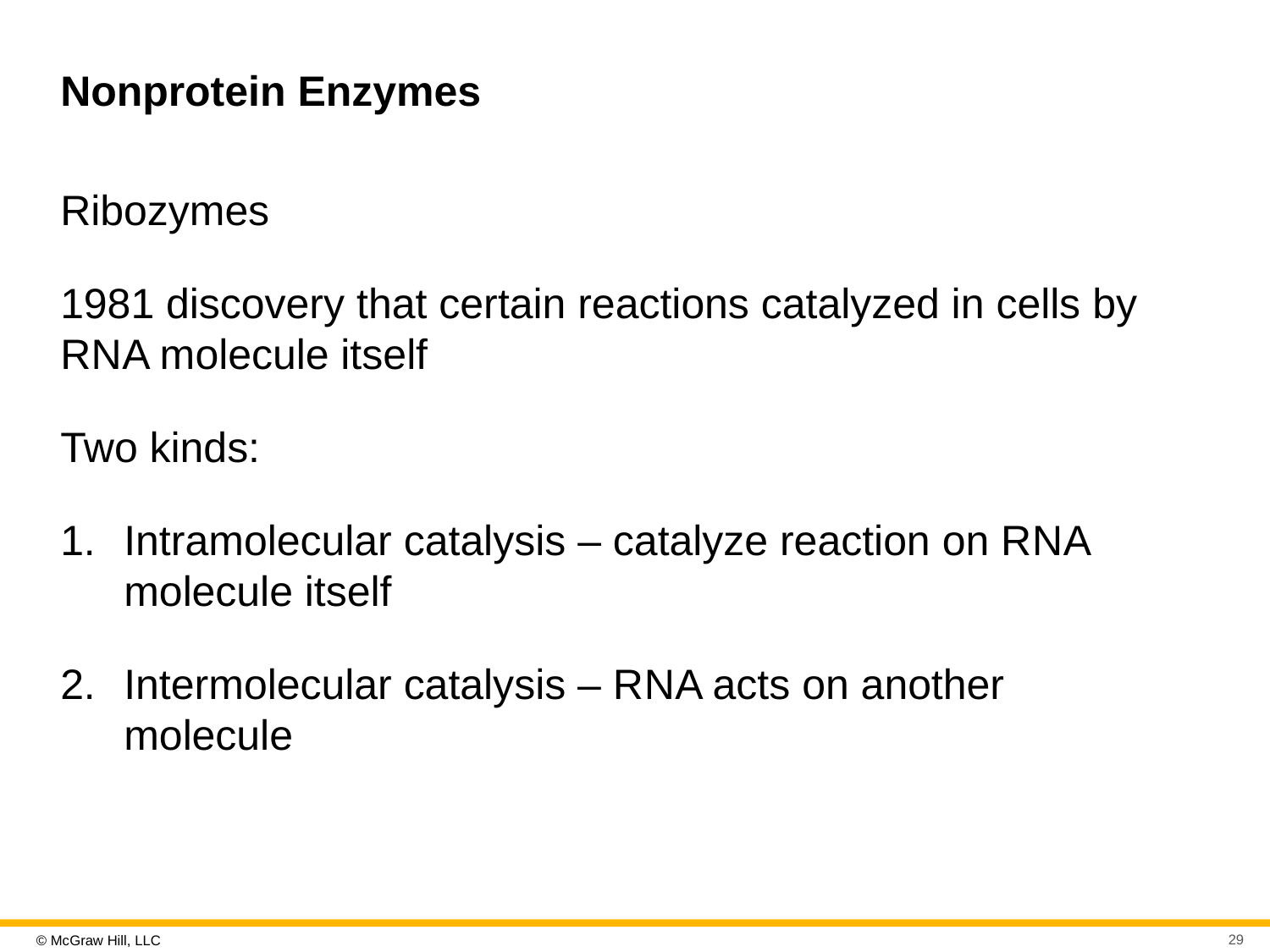

# Nonprotein Enzymes
Ribozymes
1981 discovery that certain reactions catalyzed in cells by R N A molecule itself
Two kinds:
Intramolecular catalysis – catalyze reaction on R N A molecule itself
Intermolecular catalysis – R N A acts on another molecule
29